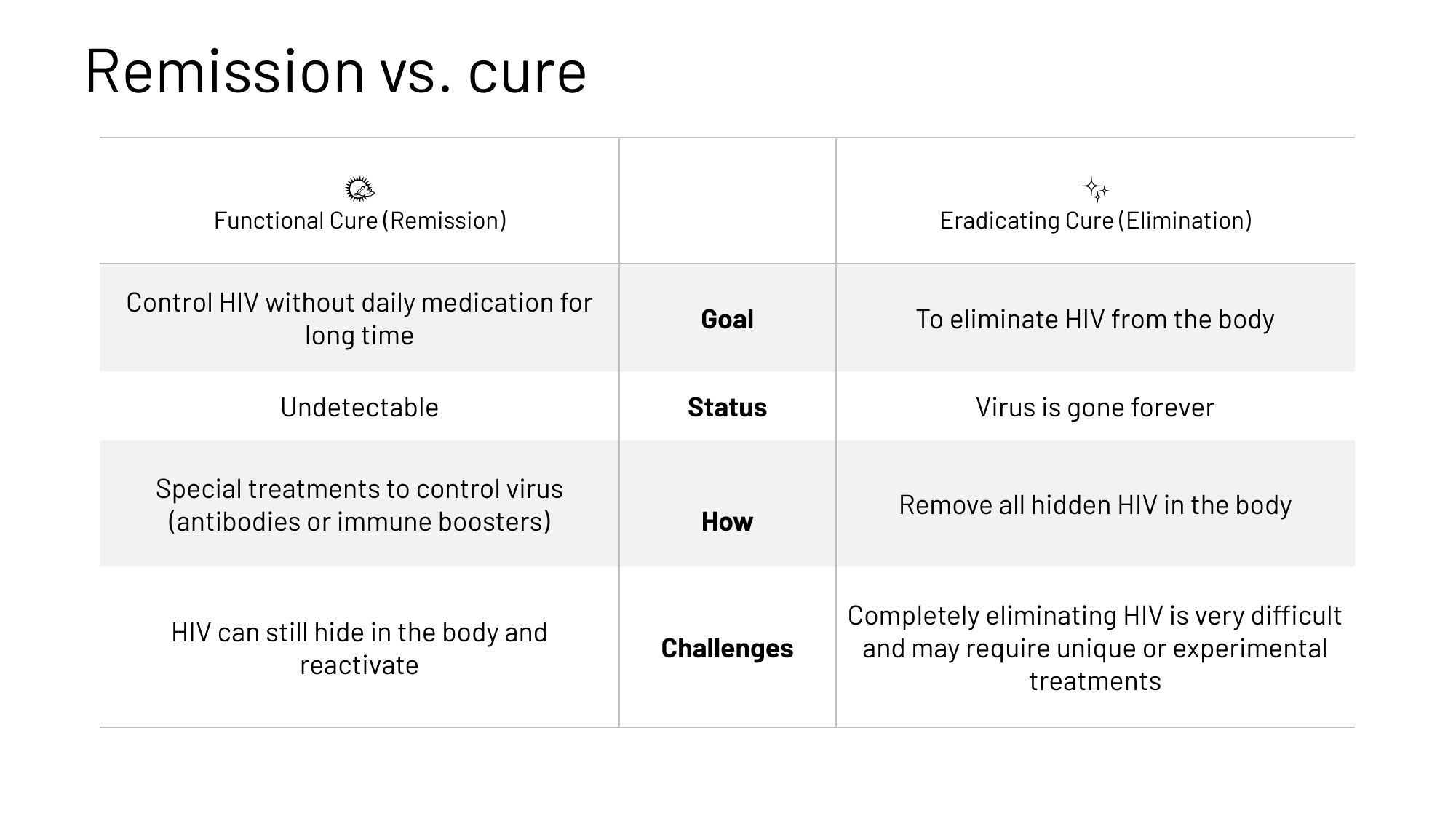

# Remission vs. cure
| 🌤️ Functional Cure (Remission) |  | ✨ Eradicating Cure (Elimination) |
| --- | --- | --- |
| Control HIV without daily medication for long time | Goal | To eliminate HIV from the body |
| Undetectable | Status | Virus is gone forever |
| Special treatments to control virus (antibodies or immune boosters) | How | Remove all hidden HIV in the body |
| HIV can still hide in the body and reactivate | Challenges | Completely eliminating HIV is very difficult and may require unique or experimental treatments |